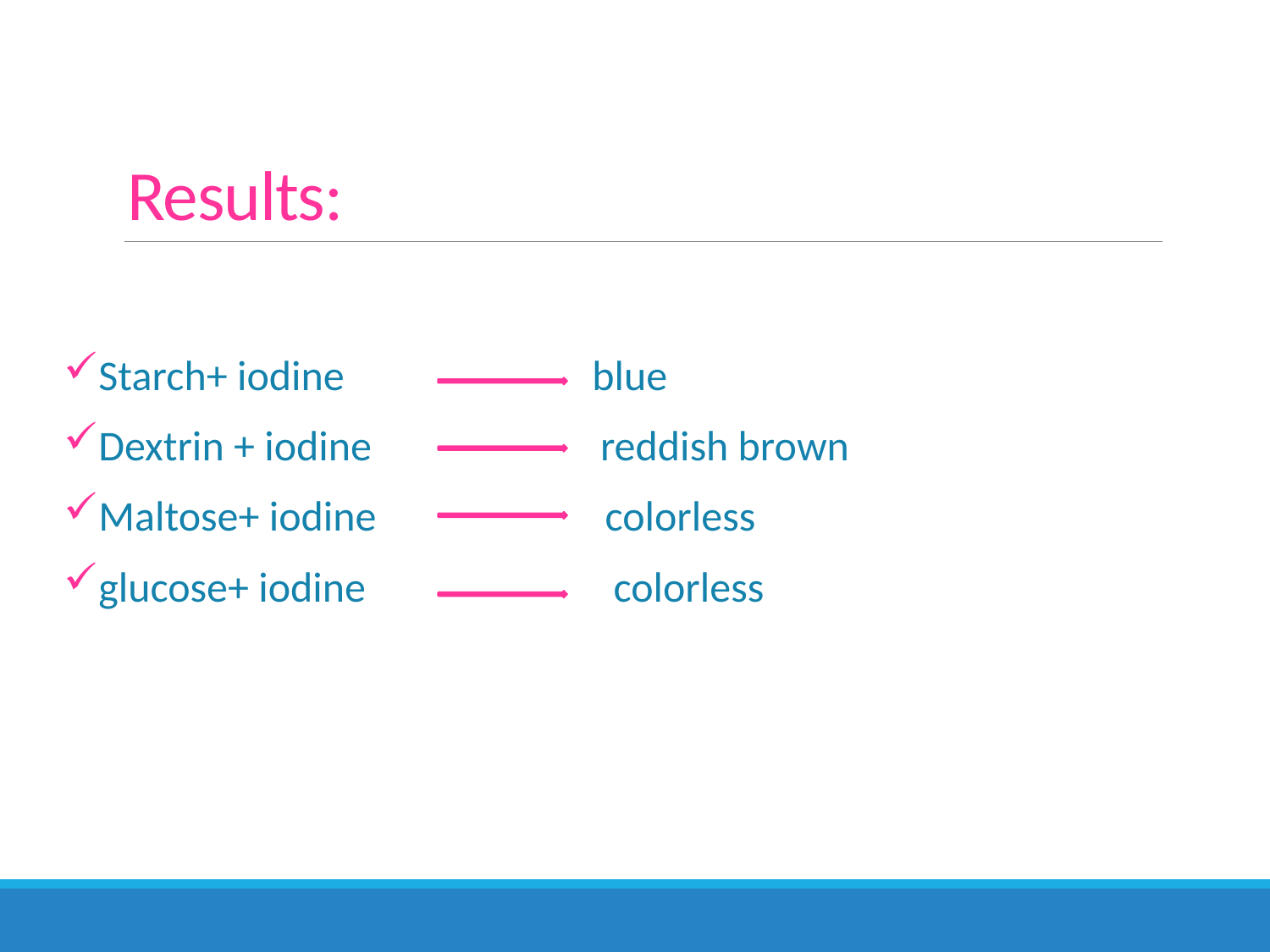

# Results:

Starch+ iodine                          blue
Dextrin + iodine                        reddish brown
Maltose+ iodine                        colorless
glucose+ iodine                          colorless